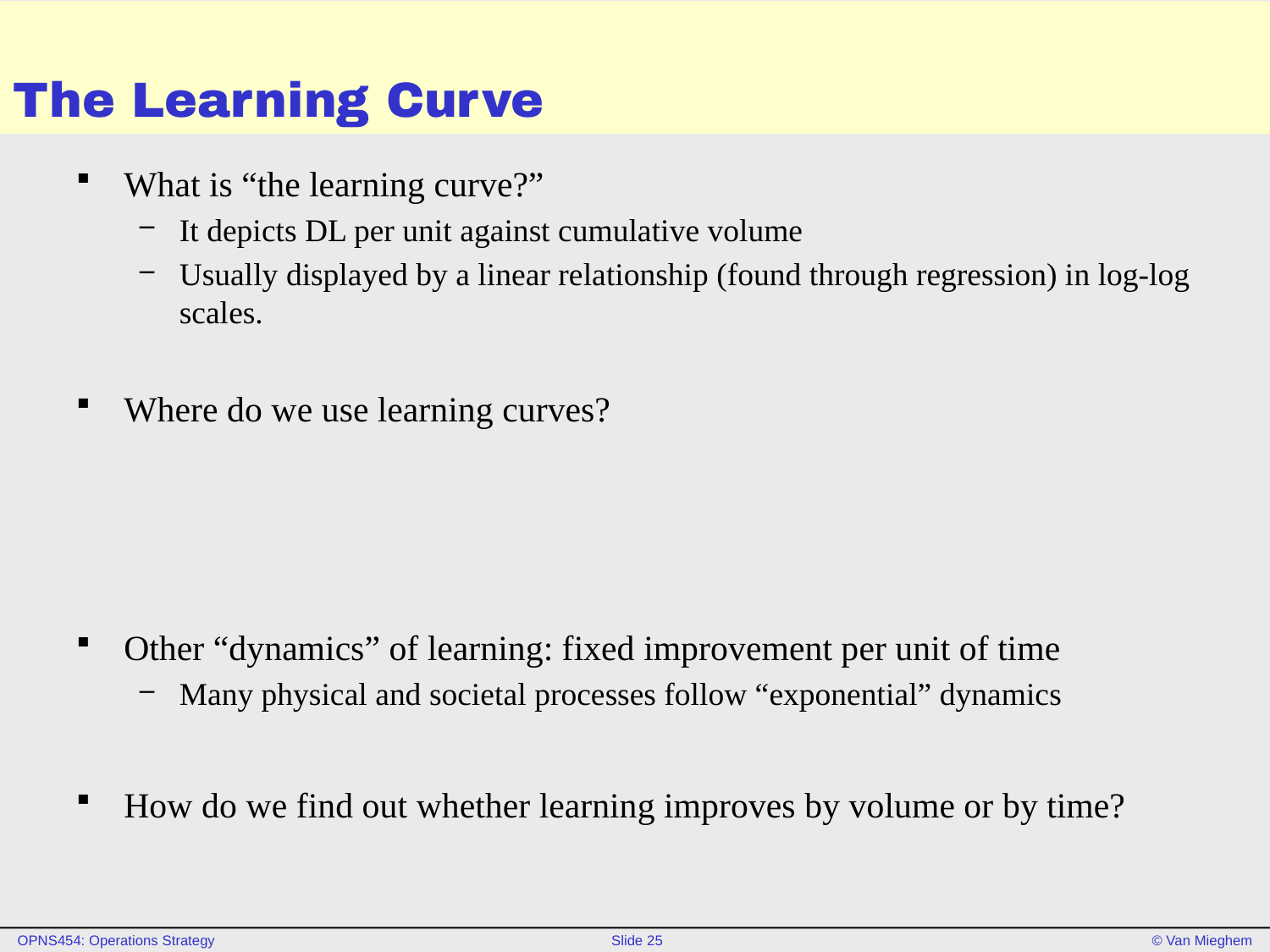

# The Learning Curve
What is “the learning curve?”
It depicts DL per unit against cumulative volume
Usually displayed by a linear relationship (found through regression) in log-log scales.

Where do we use learning curves?

Other “dynamics” of learning: fixed improvement per unit of time
Many physical and societal processes follow “exponential” dynamics

How do we find out whether learning improves by volume or by time?